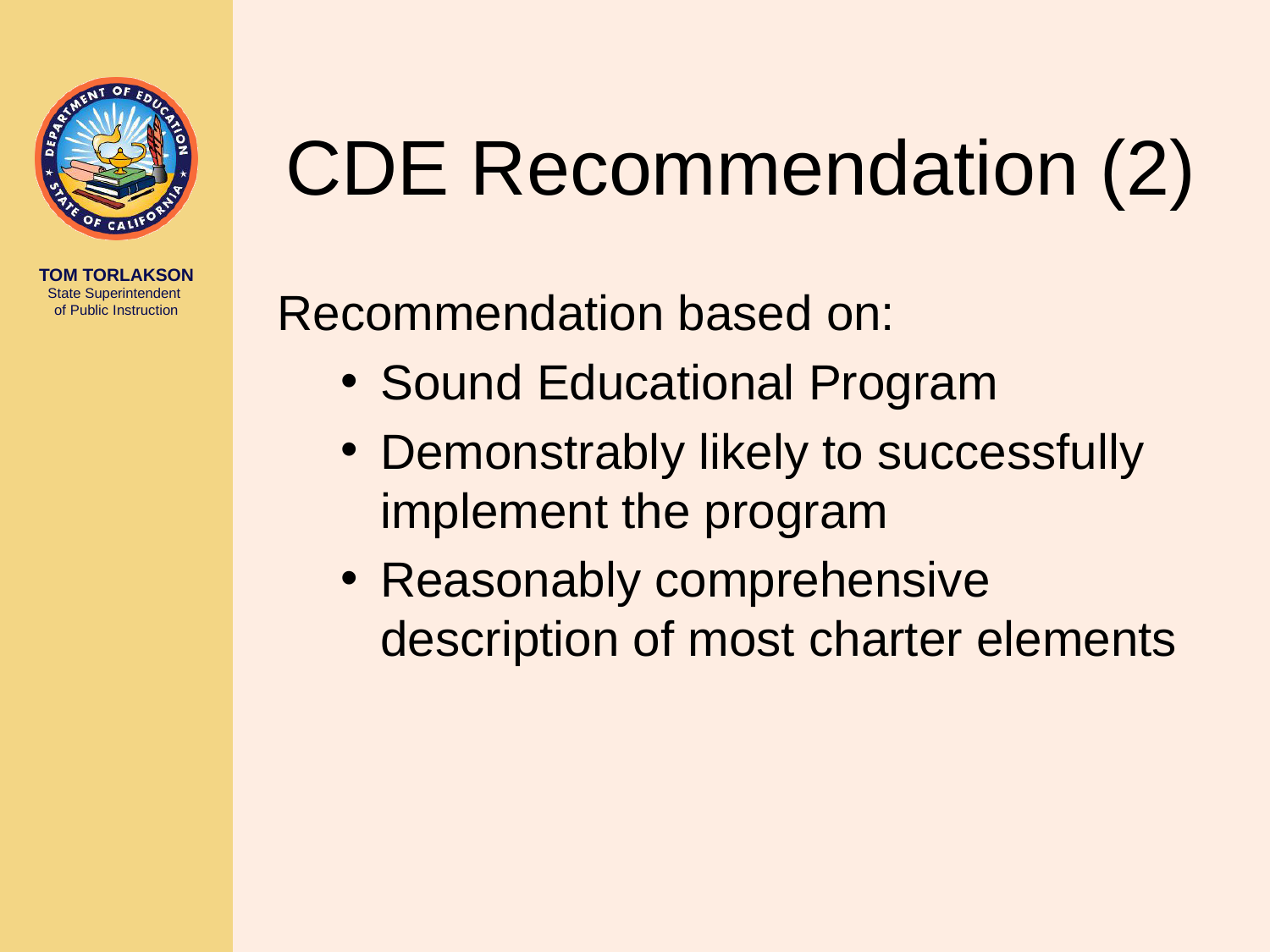

# CDE Recommendation (2)
Recommendation based on:
Sound Educational Program
Demonstrably likely to successfully implement the program
Reasonably comprehensive description of most charter elements